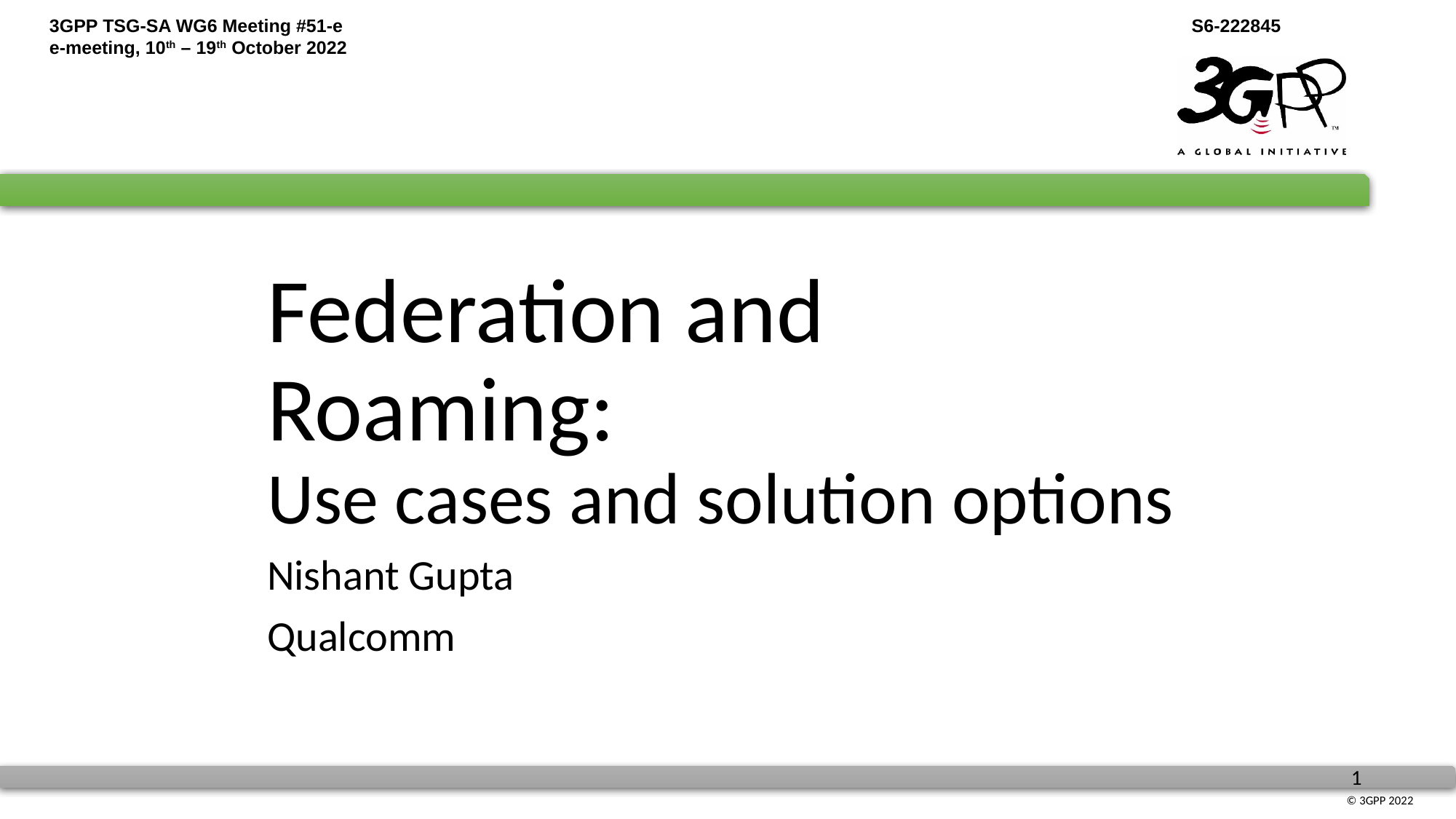

# Federation and Roaming: Use cases and solution options
Nishant Gupta
Qualcomm